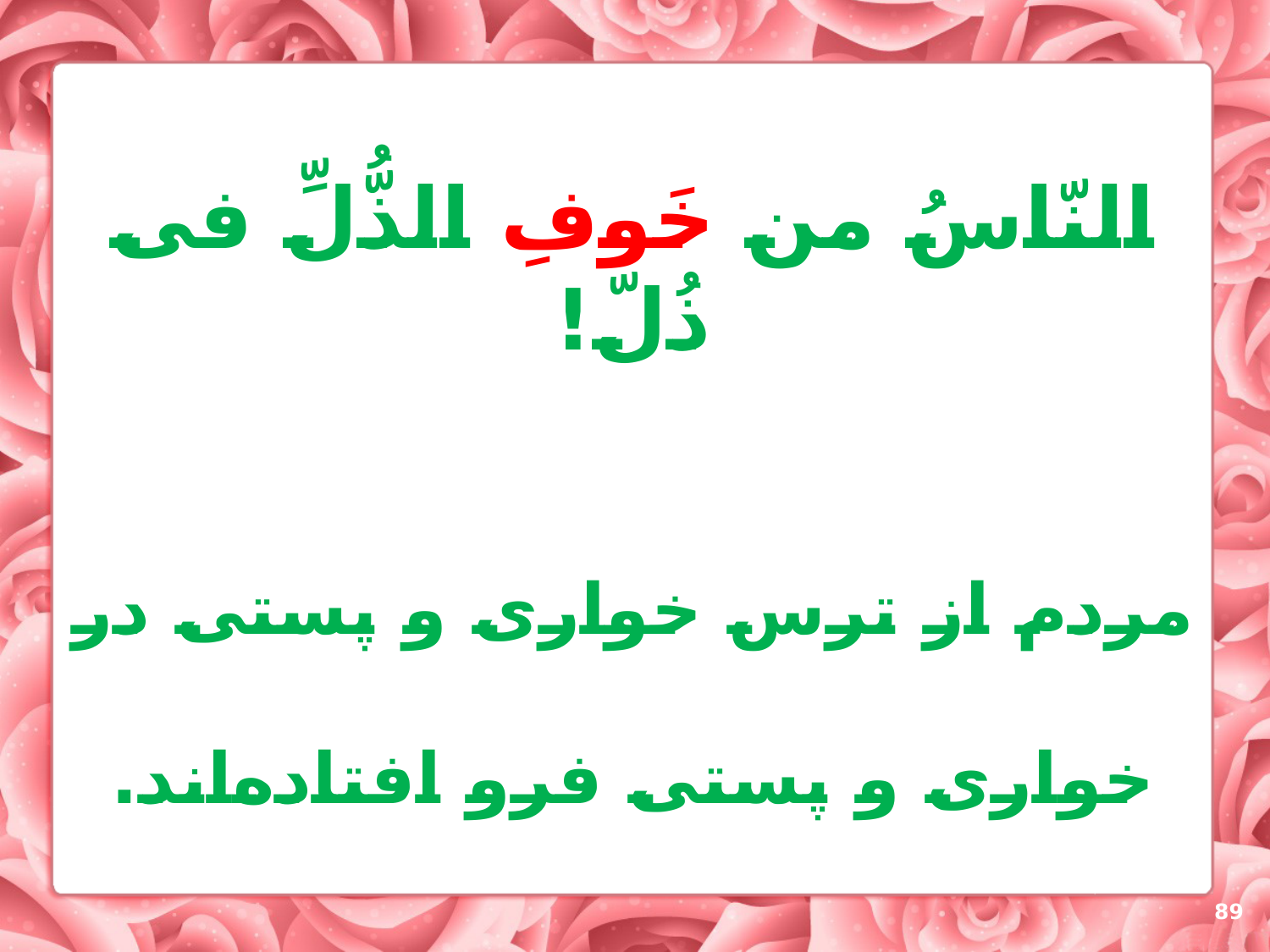

النّاسُ من خَوفِ الذُّلِّ فی ذُلّ!

مردم از ترس خواری و پستی در خواری و پستی فرو افتاده‌اند.